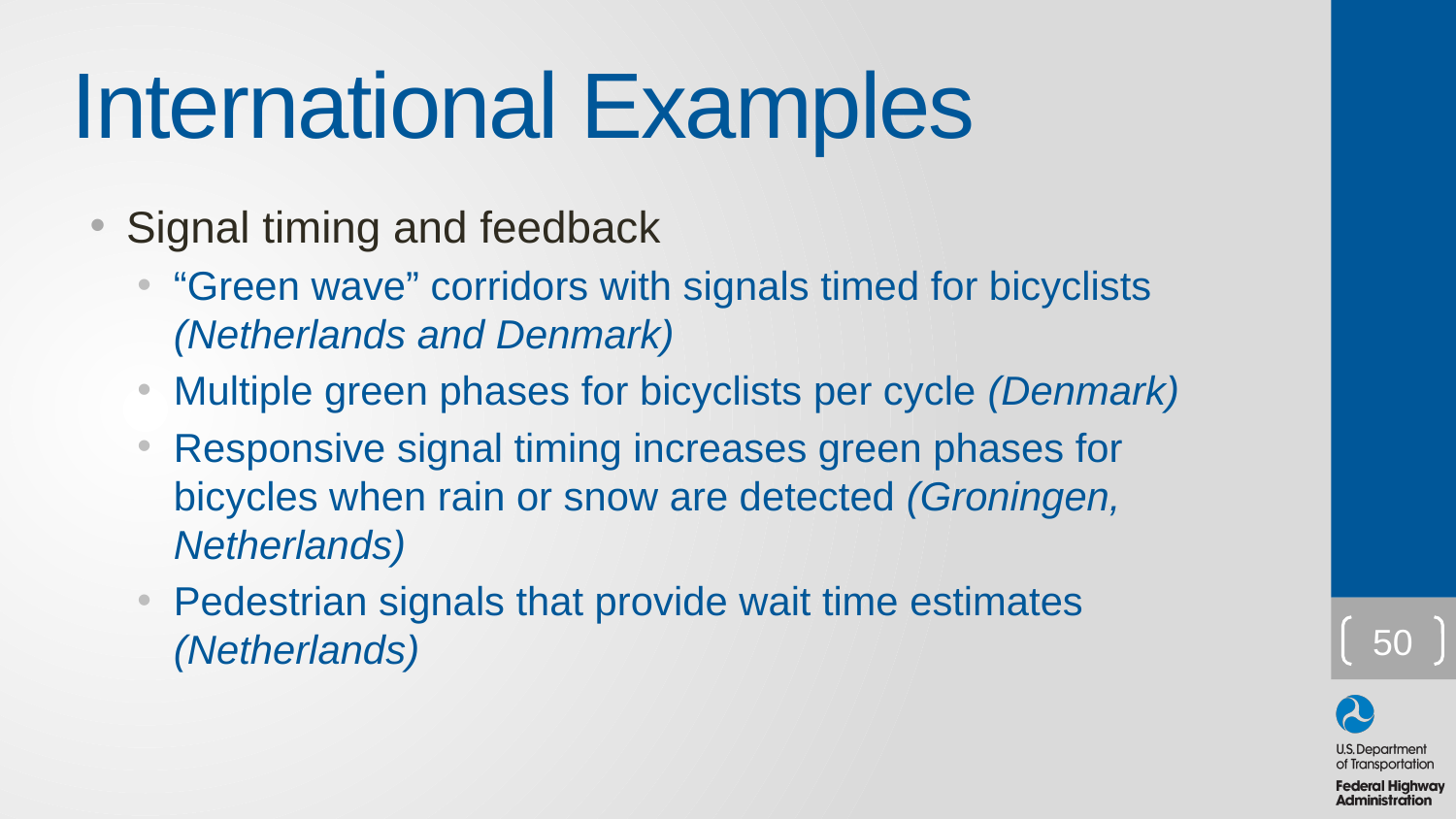

# International Examples
Signal timing and feedback
“Green wave” corridors with signals timed for bicyclists (Netherlands and Denmark)
Multiple green phases for bicyclists per cycle (Denmark)
Responsive signal timing increases green phases for bicycles when rain or snow are detected (Groningen, Netherlands)
Pedestrian signals that provide wait time estimates (Netherlands)

50